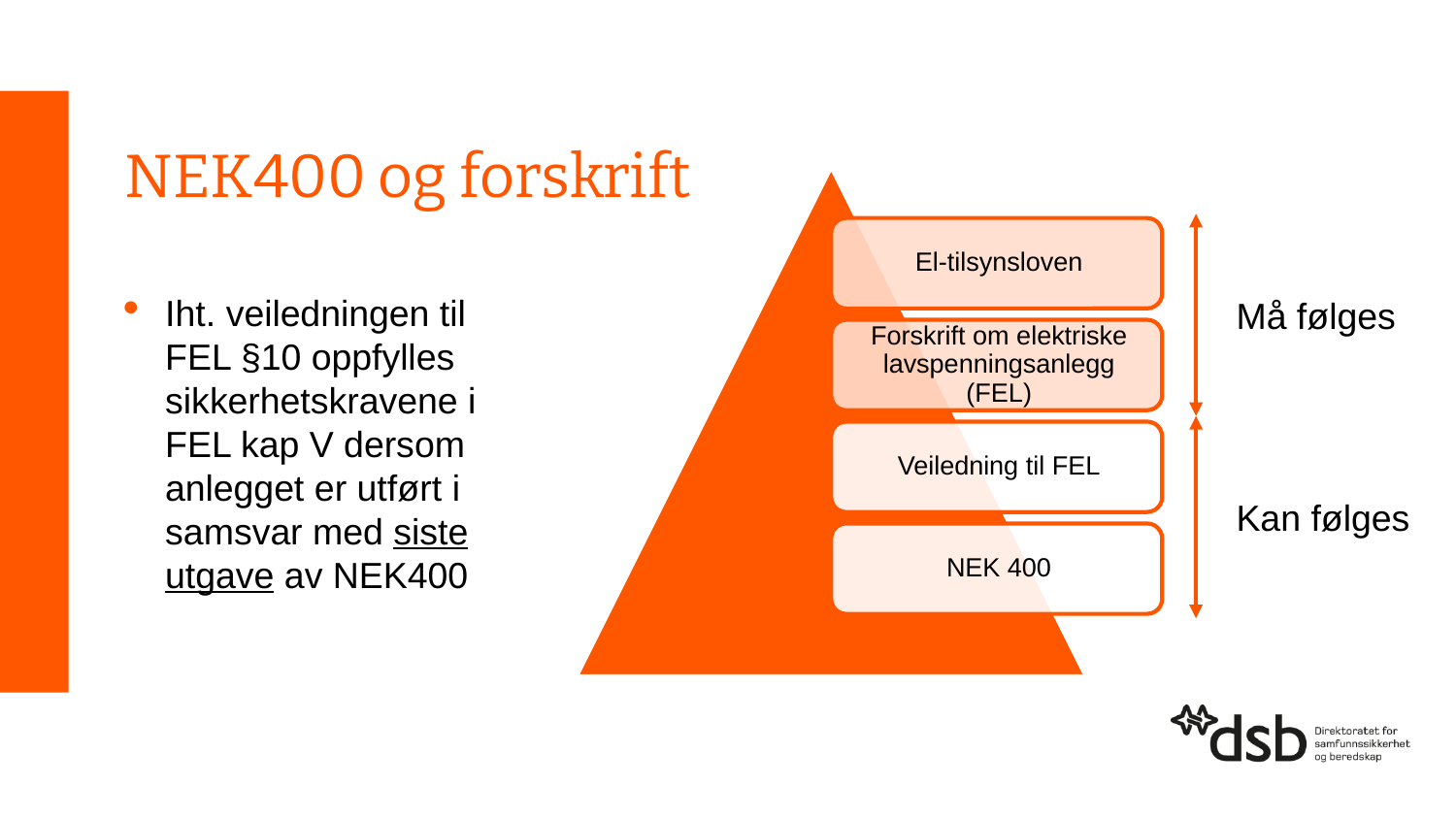

# NEK400 og forskrift
El-tilsynsloven
Forskrift om elektriske lavspenningsanlegg (FEL)
Veiledning til FEL
NEK 400
Må følges
Iht. veiledningen til FEL §10 oppfylles sikkerhetskravene i FEL kap V dersom anlegget er utført i samsvar med siste utgave av NEK400
Kan følges